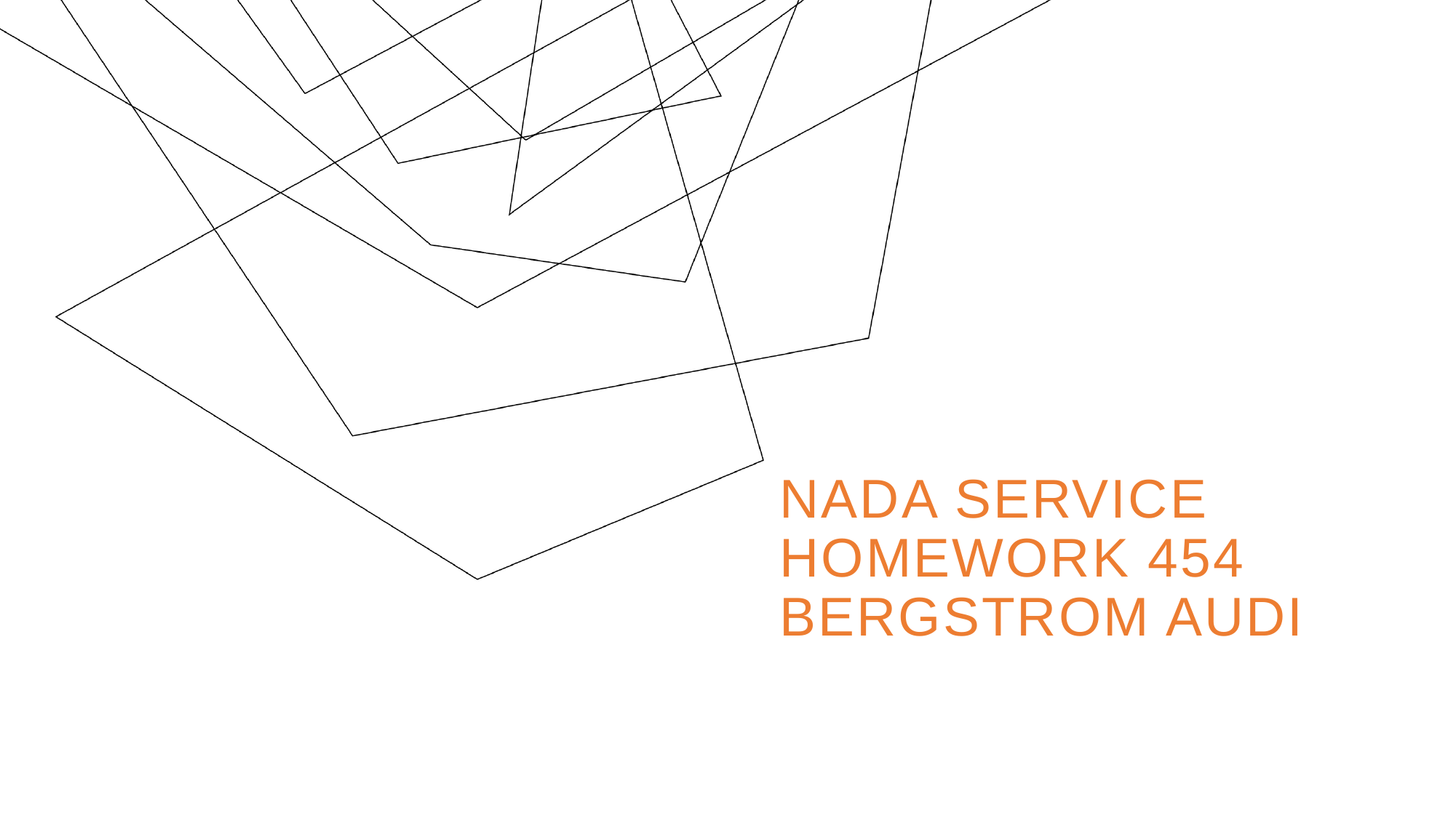

# Nada service homework 454 Bergstrom Audi